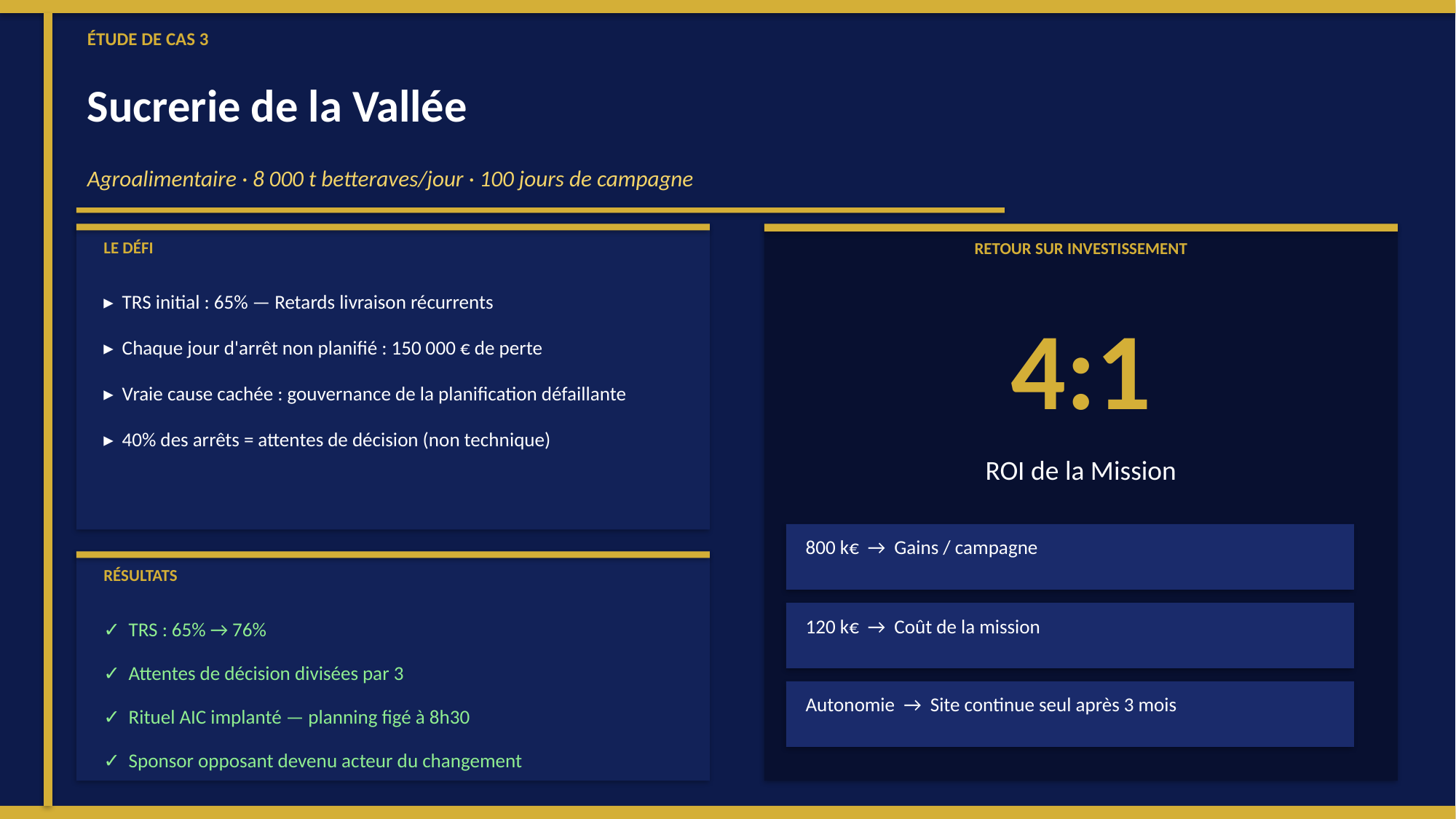

ÉTUDE DE CAS 3
Sucrerie de la Vallée
Agroalimentaire · 8 000 t betteraves/jour · 100 jours de campagne

LE DÉFI
RETOUR SUR INVESTISSEMENT
▸  TRS initial : 65% — Retards livraison récurrents
4:1
▸  Chaque jour d'arrêt non planifié : 150 000 € de perte
▸  Vraie cause cachée : gouvernance de la planification défaillante
▸  40% des arrêts = attentes de décision (non technique)
ROI de la Mission

  800 k€  →  Gains / campagne

RÉSULTATS

  120 k€  →  Coût de la mission
✓  TRS : 65% → 76%
✓  Attentes de décision divisées par 3

  Autonomie  →  Site continue seul après 3 mois
✓  Rituel AIC implanté — planning figé à 8h30
✓  Sponsor opposant devenu acteur du changement